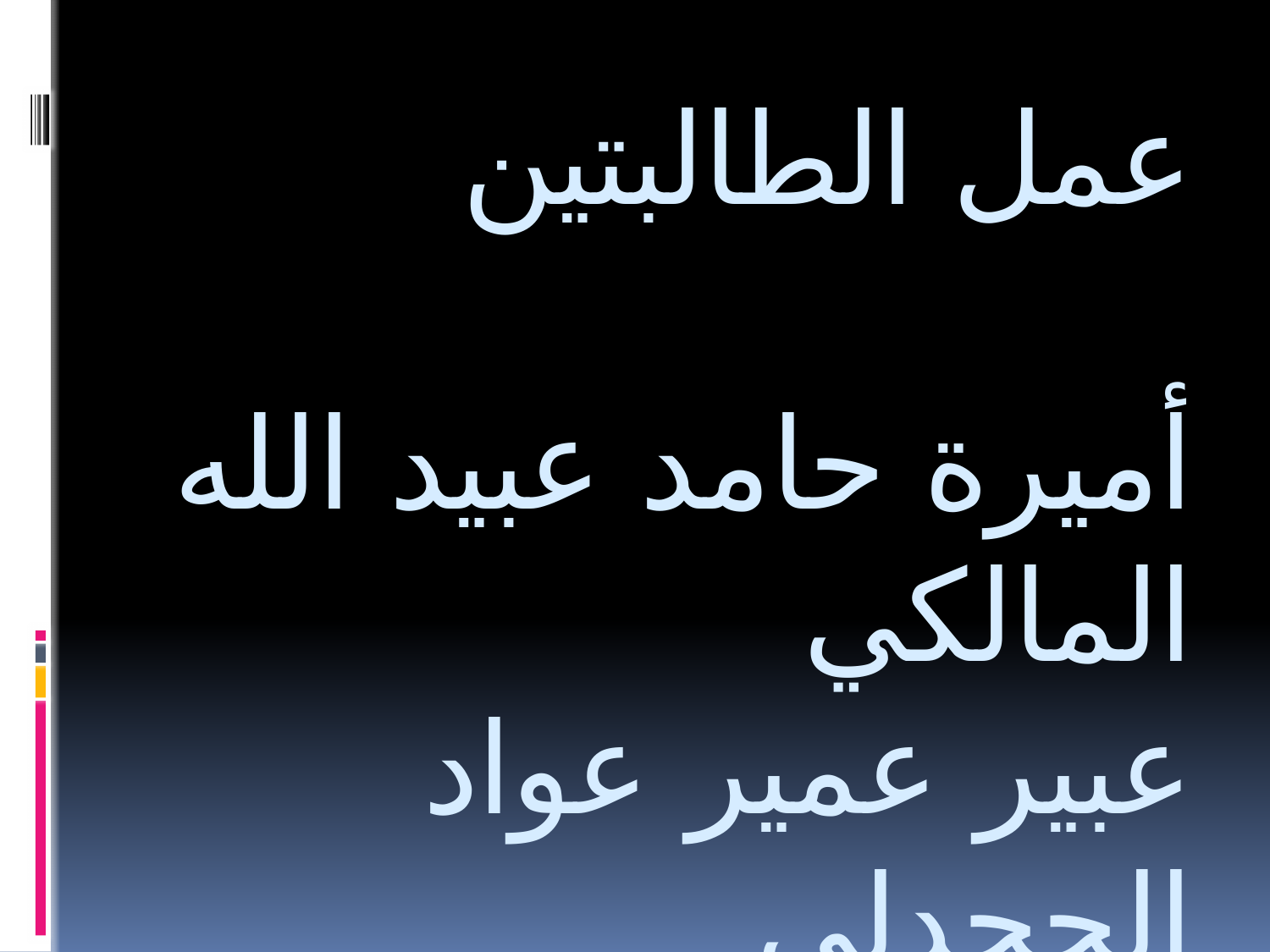

# عمل الطالبتين أميرة حامد عبيد الله المالكي عبير عمير عواد الجحدلي الشعبة (( 2))